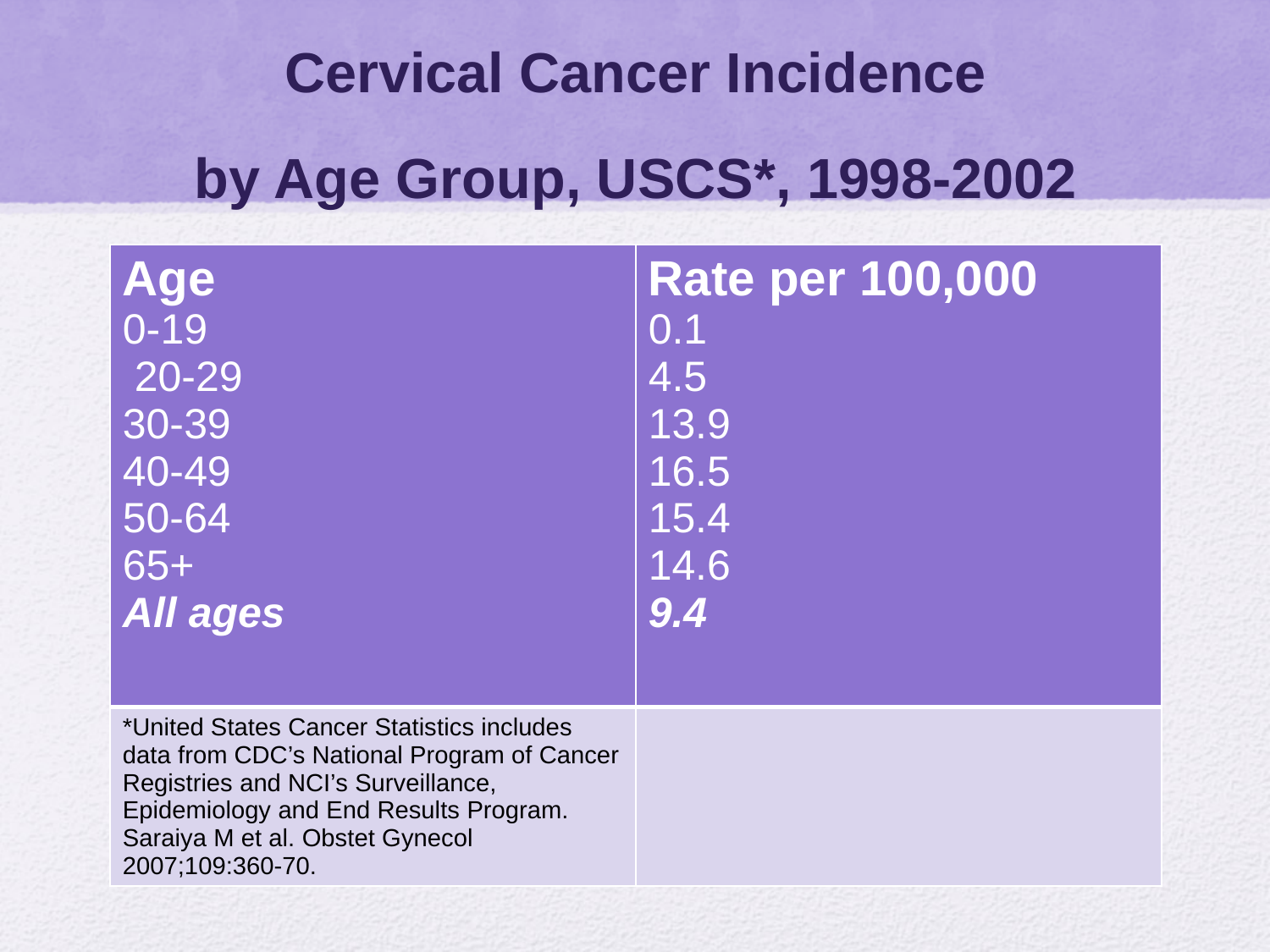

# Cervical Cancer Incidence by Age Group, USCS*, 1998-2002
| Age 0-19 20-29 30-39 40-49 50-64 65+ All ages | Rate per 100,000 0.1 4.5 13.9 16.5 15.4 14.6 9.4 |
| --- | --- |
| \*United States Cancer Statistics includes data from CDC’s National Program of Cancer Registries and NCI’s Surveillance, Epidemiology and End Results Program. Saraiya M et al. Obstet Gynecol 2007;109:360-70. |  |